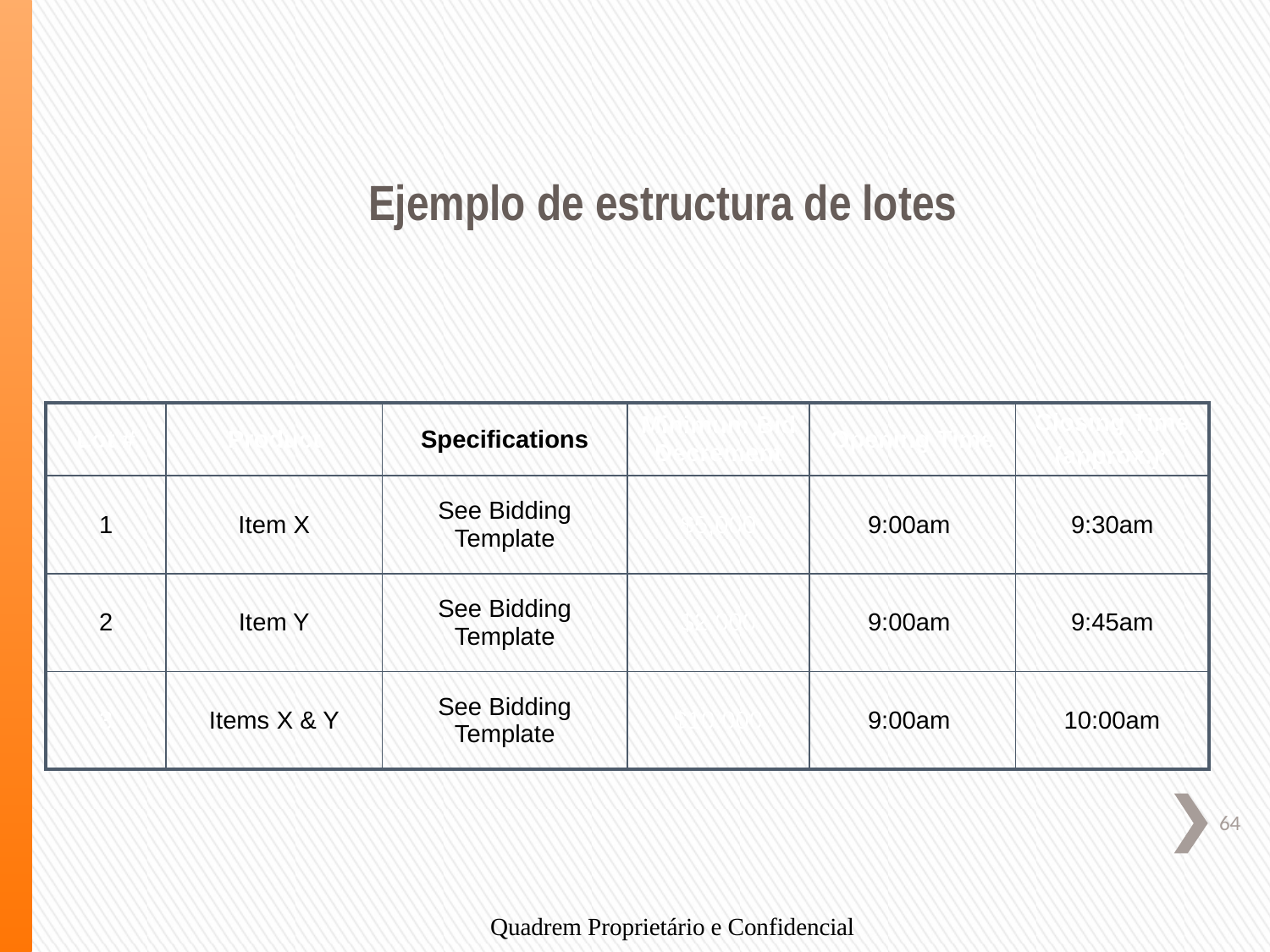

Ejemplo de estructura de lotes
| Lot # | Product | Specifications | Minimum Bid Decrement | Opening Time | Closing Time (approx.)\* |
| --- | --- | --- | --- | --- | --- |
| 1 | Item X | See Bidding Template | $5,000 | 9:00am | 9:30am |
| 2 | Item Y | See Bidding Template | $2,000 | 9:00am | 9:45am |
| 3 | Items X & Y | See Bidding Template | $10,000 | 9:00am | 10:00am |
Quadrem Proprietário e Confidencial
64